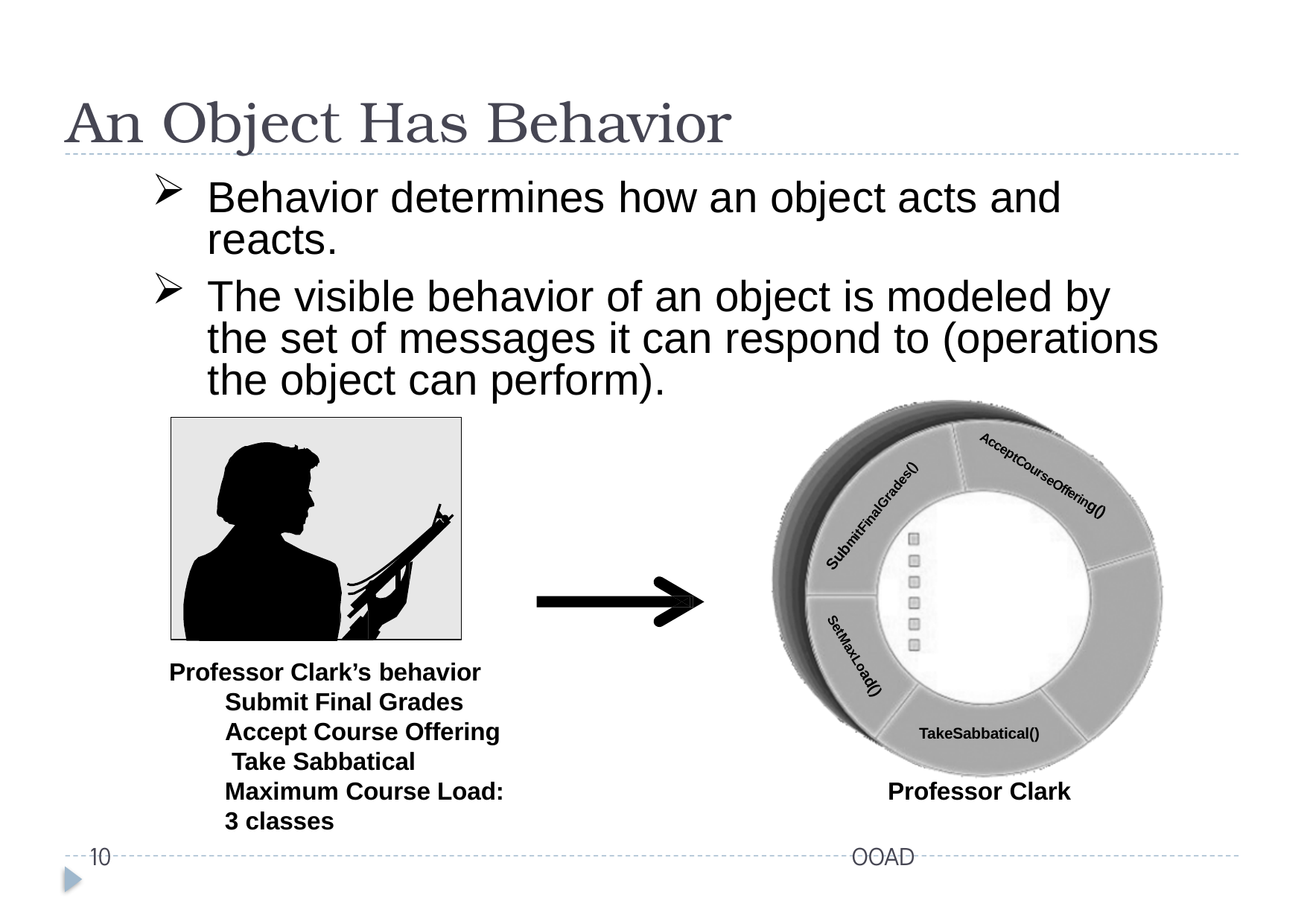

# An Object Has Behavior
Behavior determines how an object acts and  reacts.
The visible behavior of an object is modeled by  the set of messages it can respond to (operations  the object can perform).

AcceptCourseOffering()
SubmitFinalGrades()

SetMaxLoad()
Professor Clark’s behavior
Submit Final Grades  Accept Course Offering  Take Sabbatical
Maximum Course Load: 3 classes
TakeSabbatical()
Professor Clark
10
OOAD